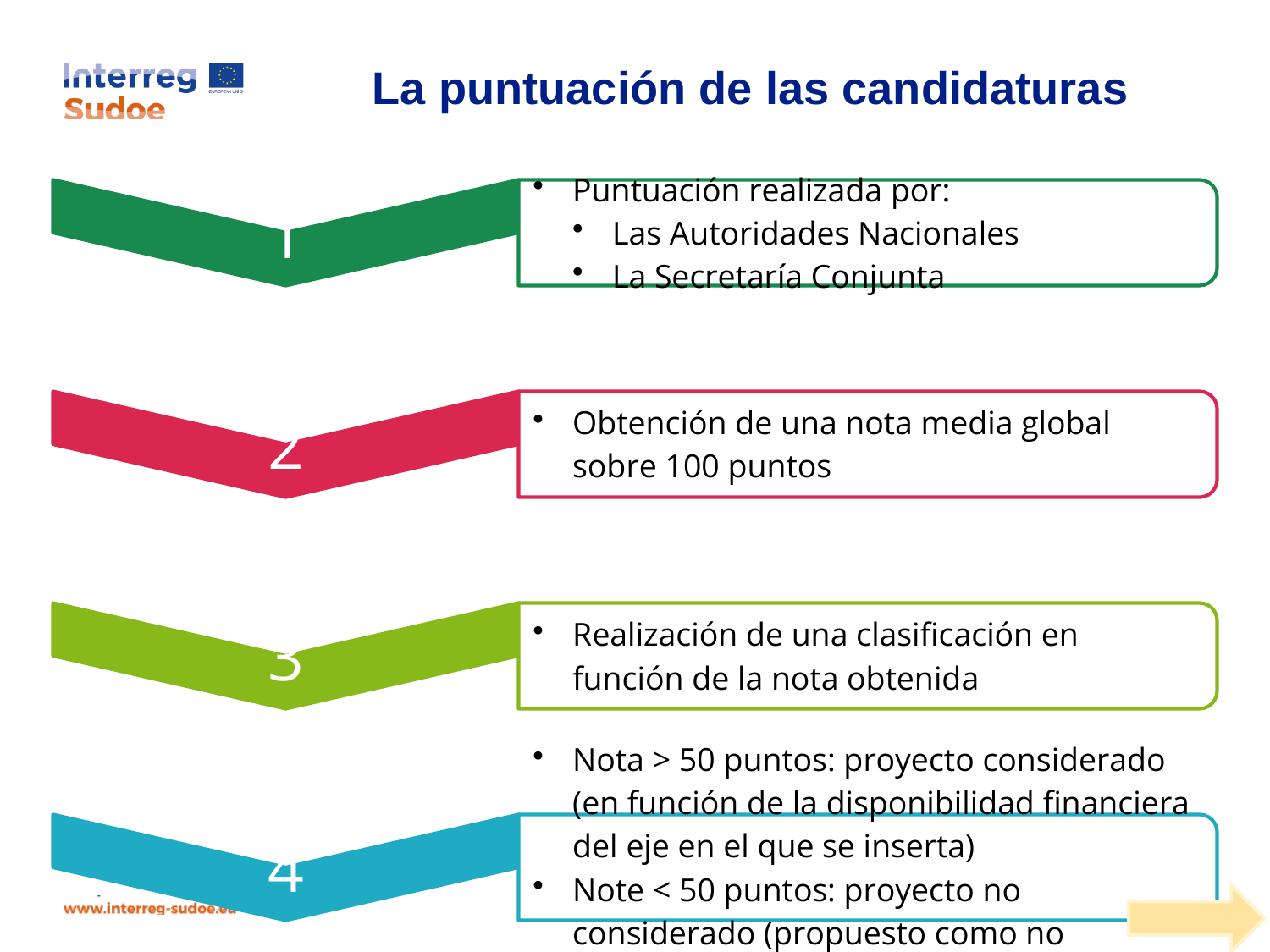

La puntuación de las candidaturas
1
Puntuación realizada por:
2
3
Realización de una clasificación en función de la nota obtenida
La Secretaría Conjunta
Obtención de una nota media global sobre 100 puntos
4
Nota > 50 puntos: proyecto considerado (en función de la disponibilidad financiera del eje en el que se inserta)
Las Autoridades Nacionales